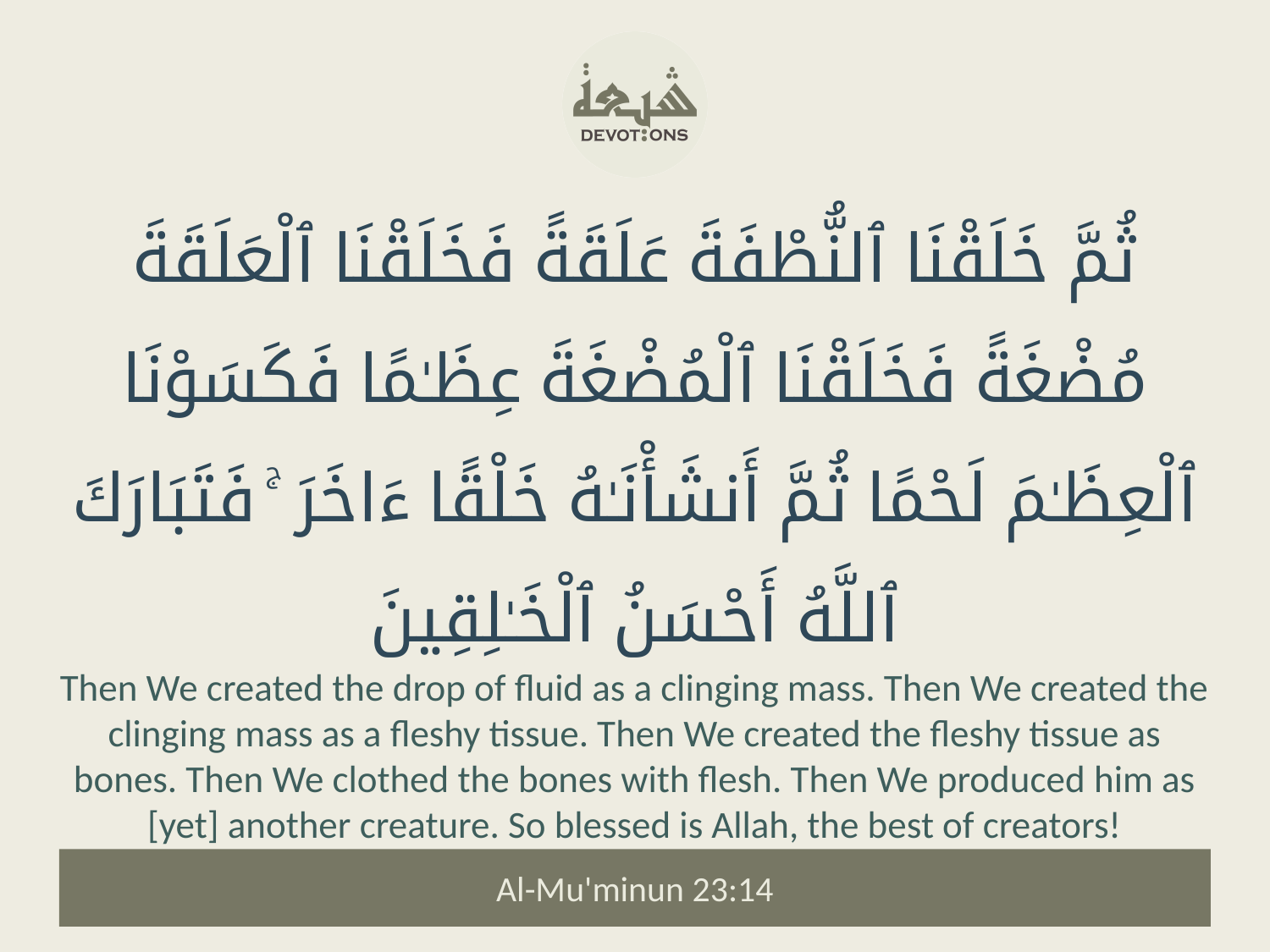

ثُمَّ خَلَقْنَا ٱلنُّطْفَةَ عَلَقَةً فَخَلَقْنَا ٱلْعَلَقَةَ مُضْغَةً فَخَلَقْنَا ٱلْمُضْغَةَ عِظَـٰمًا فَكَسَوْنَا ٱلْعِظَـٰمَ لَحْمًا ثُمَّ أَنشَأْنَـٰهُ خَلْقًا ءَاخَرَ ۚ فَتَبَارَكَ ٱللَّهُ أَحْسَنُ ٱلْخَـٰلِقِينَ
Then We created the drop of fluid as a clinging mass. Then We created the clinging mass as a fleshy tissue. Then We created the fleshy tissue as bones. Then We clothed the bones with flesh. Then We produced him as [yet] another creature. So blessed is Allah, the best of creators!
Al-Mu'minun 23:14